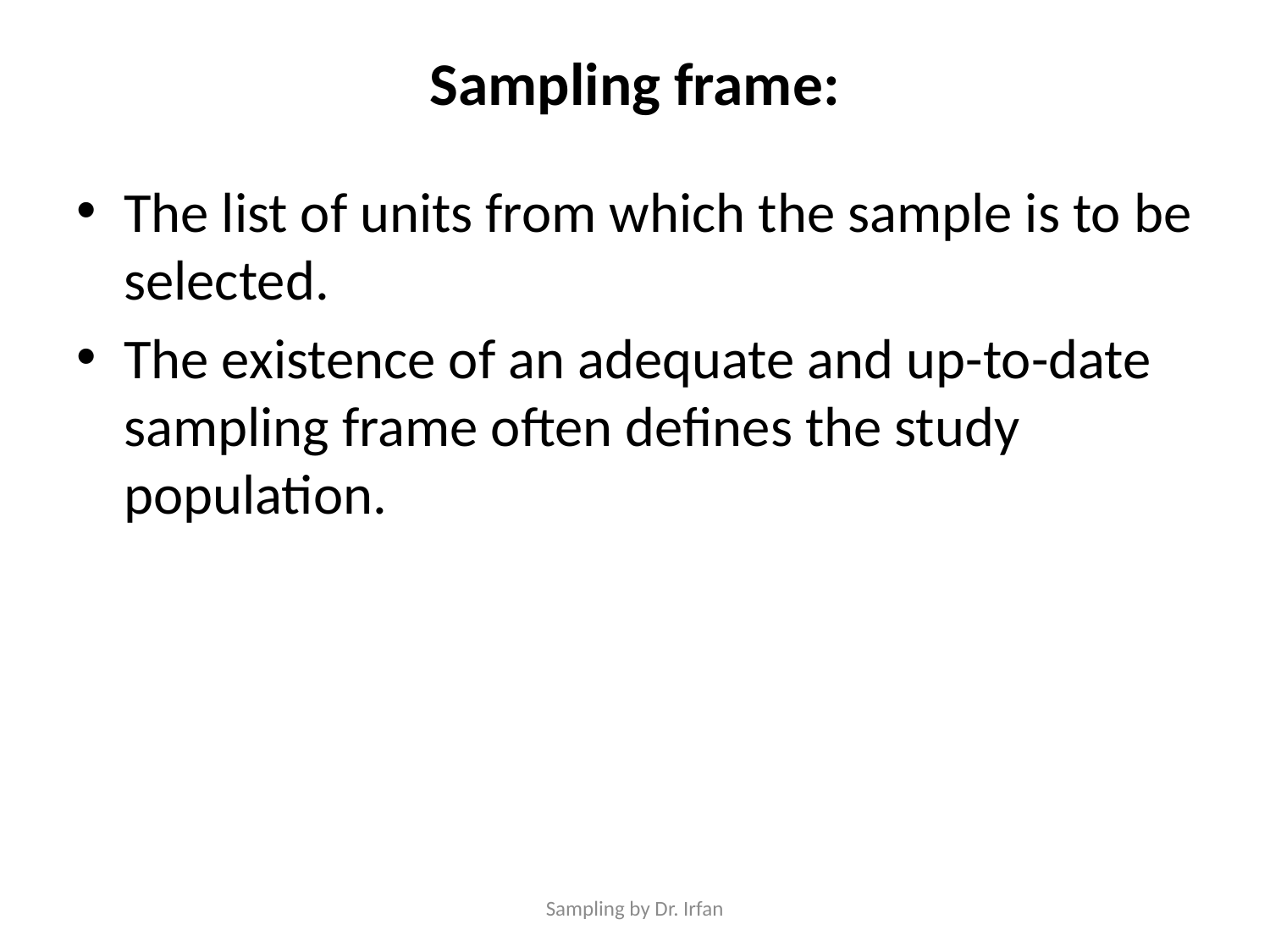

# Sampling frame:
The list of units from which the sample is to be selected.
The existence of an adequate and up-to-date sampling frame often defines the study population.
Sampling by Dr. Irfan